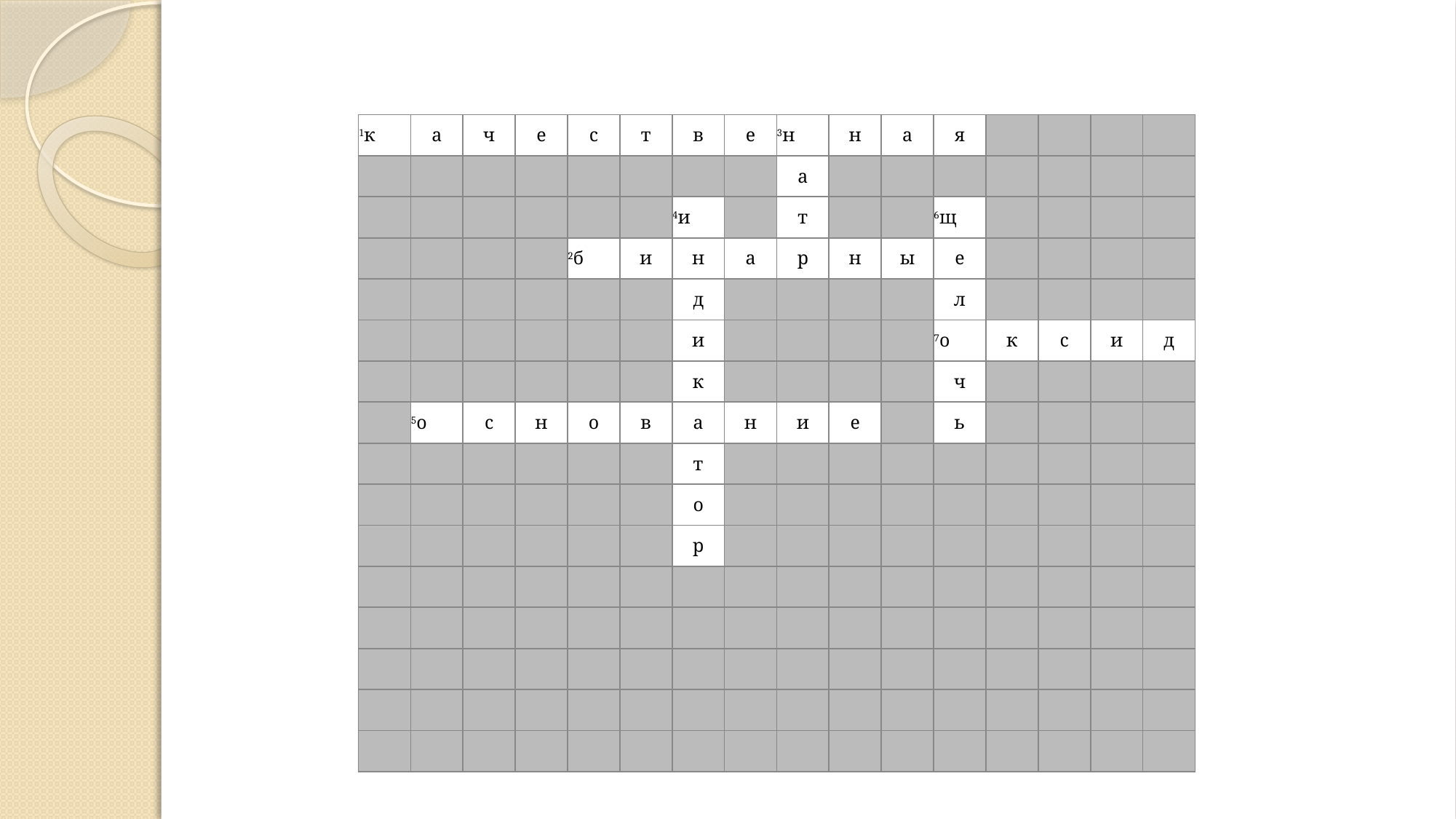

#
| 1к | а | ч | е | с | т | в | е | 3н | н | а | я |  |  |  |  |
| --- | --- | --- | --- | --- | --- | --- | --- | --- | --- | --- | --- | --- | --- | --- | --- |
|  |  |  |  |  |  |  |  | а |  |  |  |  |  |  |  |
|  |  |  |  |  |  | 4и |  | т |  |  | 6щ |  |  |  |  |
|  |  |  |  | 2б | и | н | а | р | н | ы | е |  |  |  |  |
|  |  |  |  |  |  | д |  |  |  |  | л |  |  |  |  |
|  |  |  |  |  |  | и |  |  |  |  | 7о | к | с | и | д |
|  |  |  |  |  |  | к |  |  |  |  | ч |  |  |  |  |
|  | 5о | с | н | о | в | а | н | и | е |  | ь |  |  |  |  |
|  |  |  |  |  |  | т |  |  |  |  |  |  |  |  |  |
|  |  |  |  |  |  | о |  |  |  |  |  |  |  |  |  |
|  |  |  |  |  |  | р |  |  |  |  |  |  |  |  |  |
|  |  |  |  |  |  |  |  |  |  |  |  |  |  |  |  |
|  |  |  |  |  |  |  |  |  |  |  |  |  |  |  |  |
|  |  |  |  |  |  |  |  |  |  |  |  |  |  |  |  |
|  |  |  |  |  |  |  |  |  |  |  |  |  |  |  |  |
|  |  |  |  |  |  |  |  |  |  |  |  |  |  |  |  |